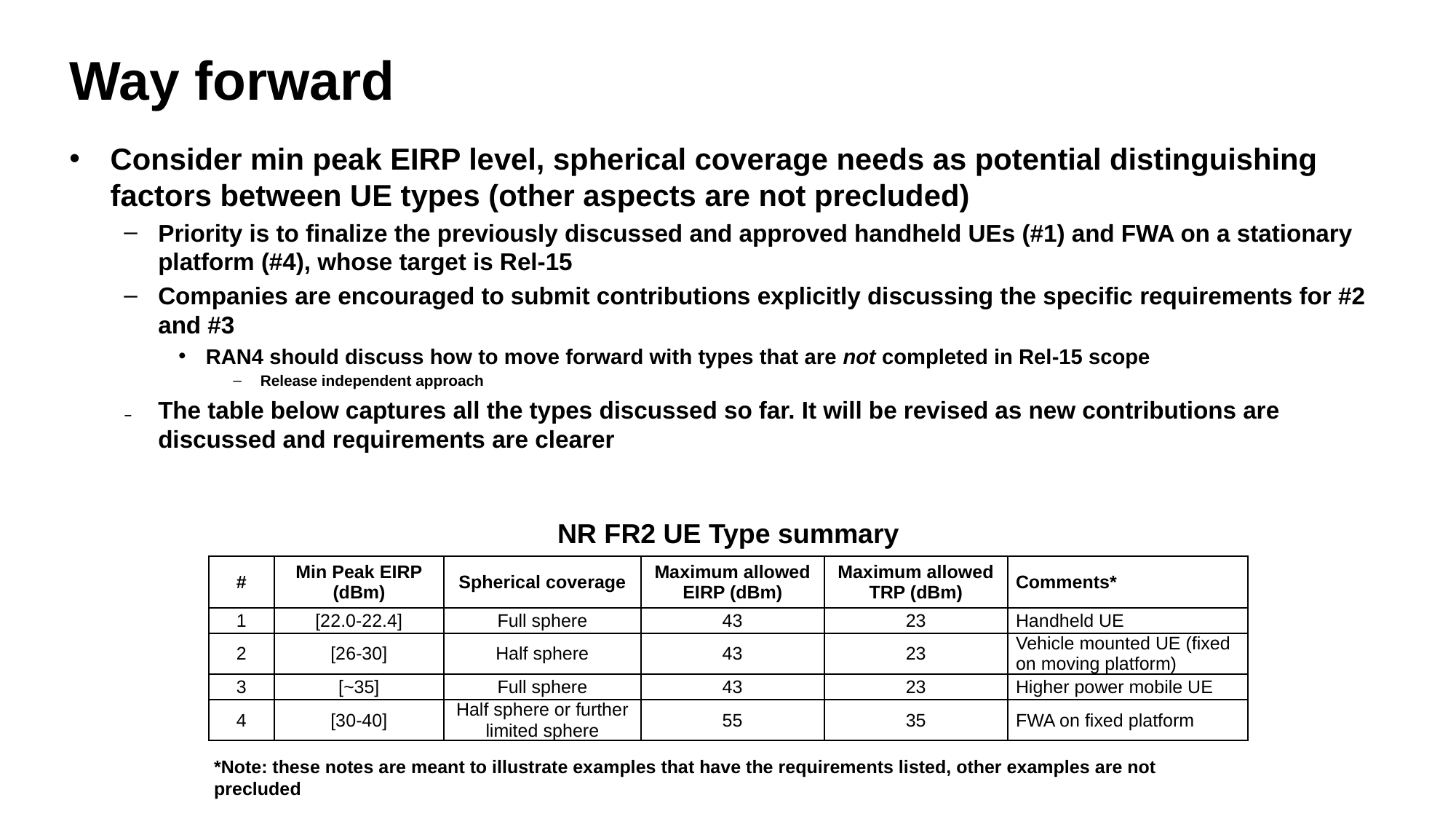

# Way forward
Consider min peak EIRP level, spherical coverage needs as potential distinguishing factors between UE types (other aspects are not precluded)
Priority is to finalize the previously discussed and approved handheld UEs (#1) and FWA on a stationary platform (#4), whose target is Rel-15
Companies are encouraged to submit contributions explicitly discussing the specific requirements for #2 and #3
RAN4 should discuss how to move forward with types that are not completed in Rel-15 scope
Release independent approach
The table below captures all the types discussed so far. It will be revised as new contributions are discussed and requirements are clearer

NR FR2 UE Type summary
| # | Min Peak EIRP (dBm) | Spherical coverage | Maximum allowed EIRP (dBm) | Maximum allowed TRP (dBm) | Comments\* |
| --- | --- | --- | --- | --- | --- |
| 1 | [22.0-22.4] | Full sphere | 43 | 23 | Handheld UE |
| 2 | [26-30] | Half sphere | 43 | 23 | Vehicle mounted UE (fixed on moving platform) |
| 3 | [~35] | Full sphere | 43 | 23 | Higher power mobile UE |
| 4 | [30-40] | Half sphere or further limited sphere | 55 | 35 | FWA on fixed platform |
*Note: these notes are meant to illustrate examples that have the requirements listed, other examples are not precluded